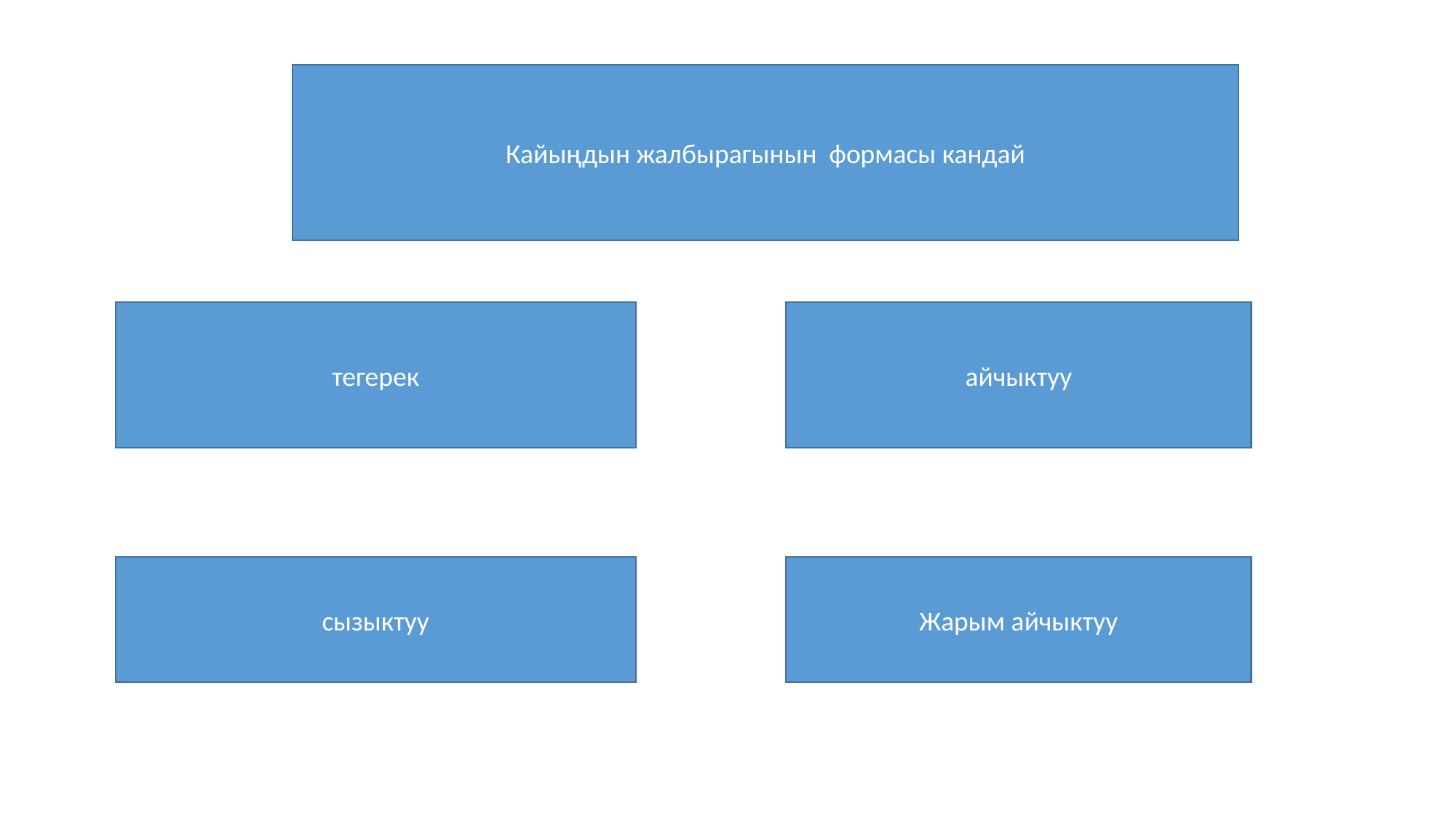

Кайыңдын жалбырагынын  формасы кандай
тегерек
айчыктуу
сызыктуу
Жарым айчыктуу